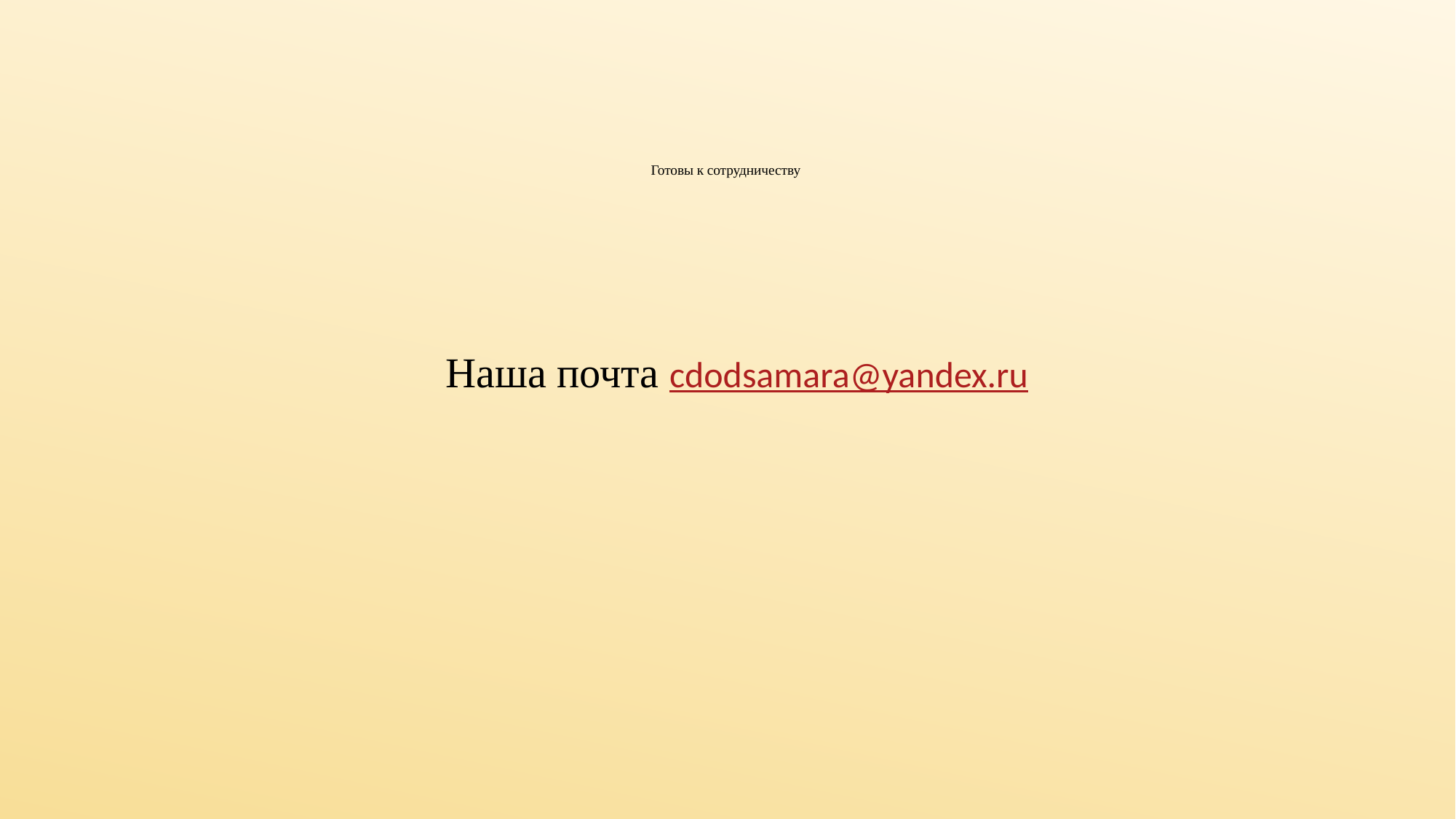

# Готовы к сотрудничеству
Наша почта cdodsamara@yandex.ru